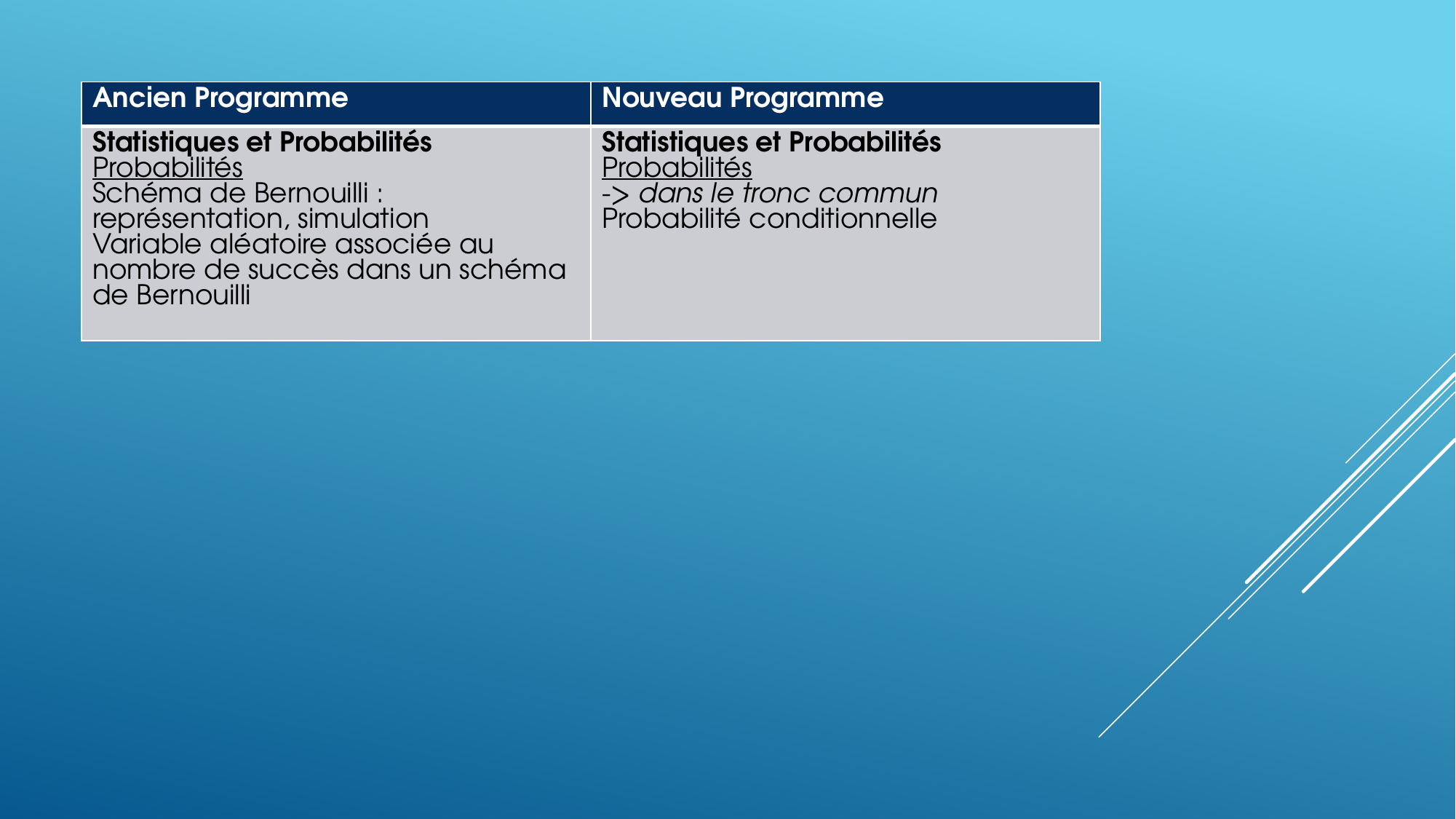

| Ancien Programme | Nouveau Programme |
| --- | --- |
| Statistiques et Probabilités Probabilités Schéma de Bernouilli : représentation, simulation Variable aléatoire associée au nombre de succès dans un schéma de Bernouilli | Statistiques et Probabilités Probabilités -> dans le tronc commun Probabilité conditionnelle |